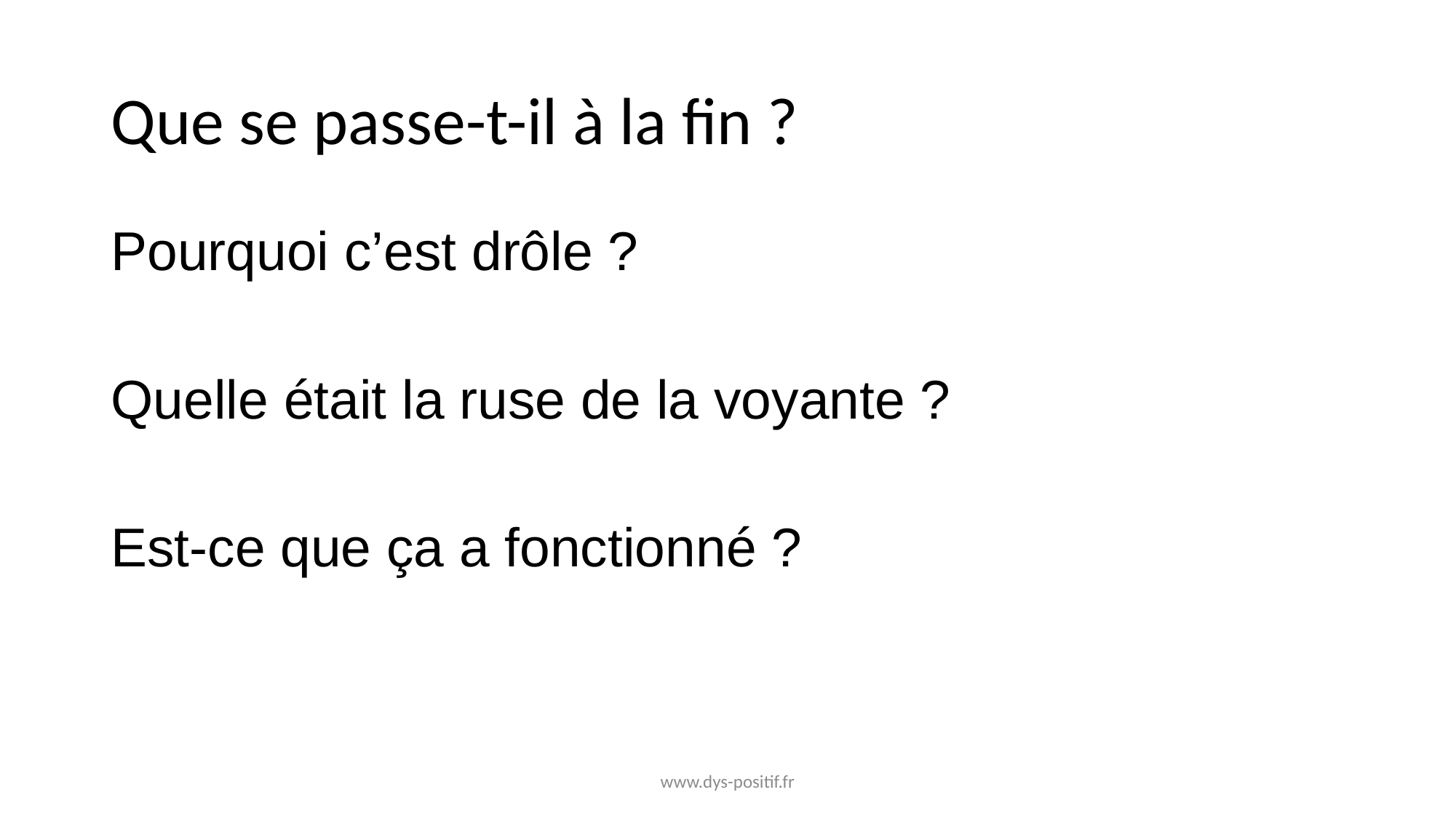

# Que se passe-t-il à la fin ?
Pourquoi c’est drôle ?

Quelle était la ruse de la voyante ?

Est-ce que ça a fonctionné ?

www.dys-positif.fr